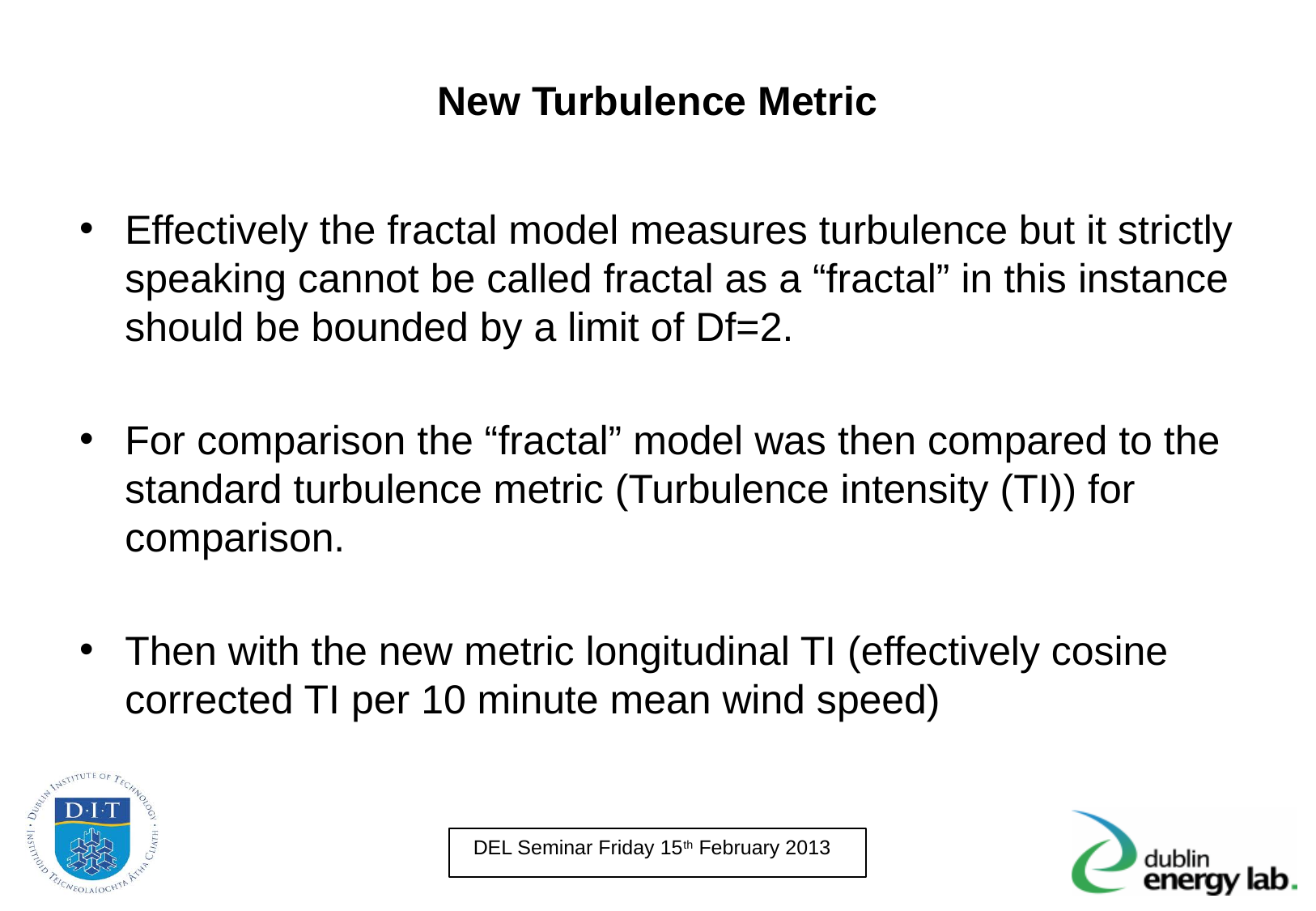

# New Turbulence Metric
Effectively the fractal model measures turbulence but it strictly speaking cannot be called fractal as a “fractal” in this instance should be bounded by a limit of Df=2.

For comparison the “fractal” model was then compared to the standard turbulence metric (Turbulence intensity (TI)) for comparison.

Then with the new metric longitudinal TI (effectively cosine corrected TI per 10 minute mean wind speed)

DEL Seminar Friday 15th February 2013